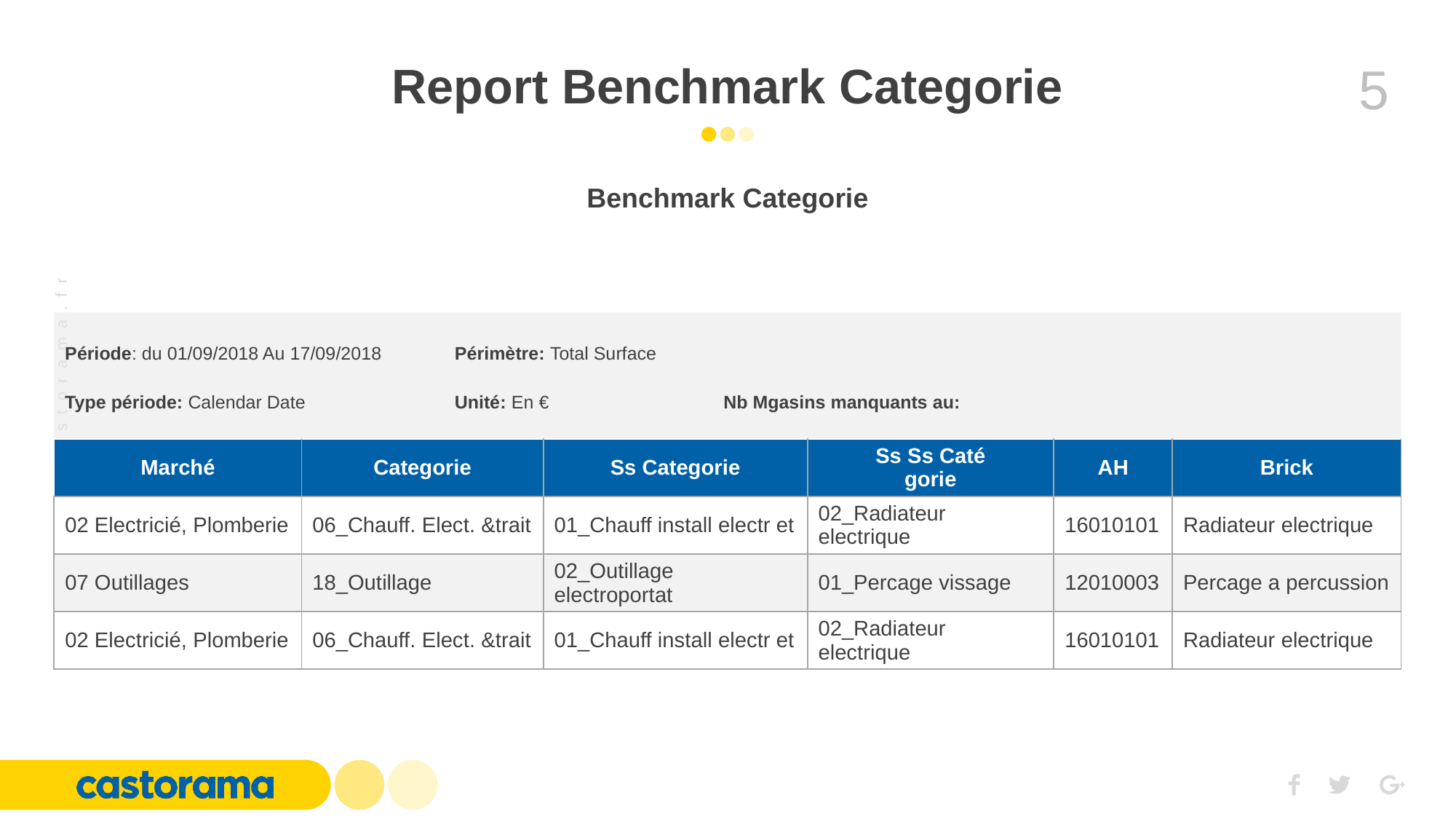

Report Benchmark Categorie

Benchmark Categorie

Période: du 01/09/2018 Au 17/09/2018
Périmètre: Total Surface
Unité: En €
Nb Mgasins manquants au:
Type période: Calendar Date
| Marché | Categorie | Ss Categorie | Ss Ss Caté gorie | AH | Brick |
| --- | --- | --- | --- | --- | --- |
| 02 Electricié, Plomberie | 06\_Chauff. Elect. &trait | 01\_Chauff install electr et | 02\_Radiateur electrique | 16010101 | Radiateur electrique |
| 07 Outillages | 18\_Outillage | 02\_Outillage electroportat | 01\_Percage vissage | 12010003 | Percage a percussion |
| 02 Electricié, Plomberie | 06\_Chauff. Elect. &trait | 01\_Chauff install electr et | 02\_Radiateur electrique | 16010101 | Radiateur electrique |